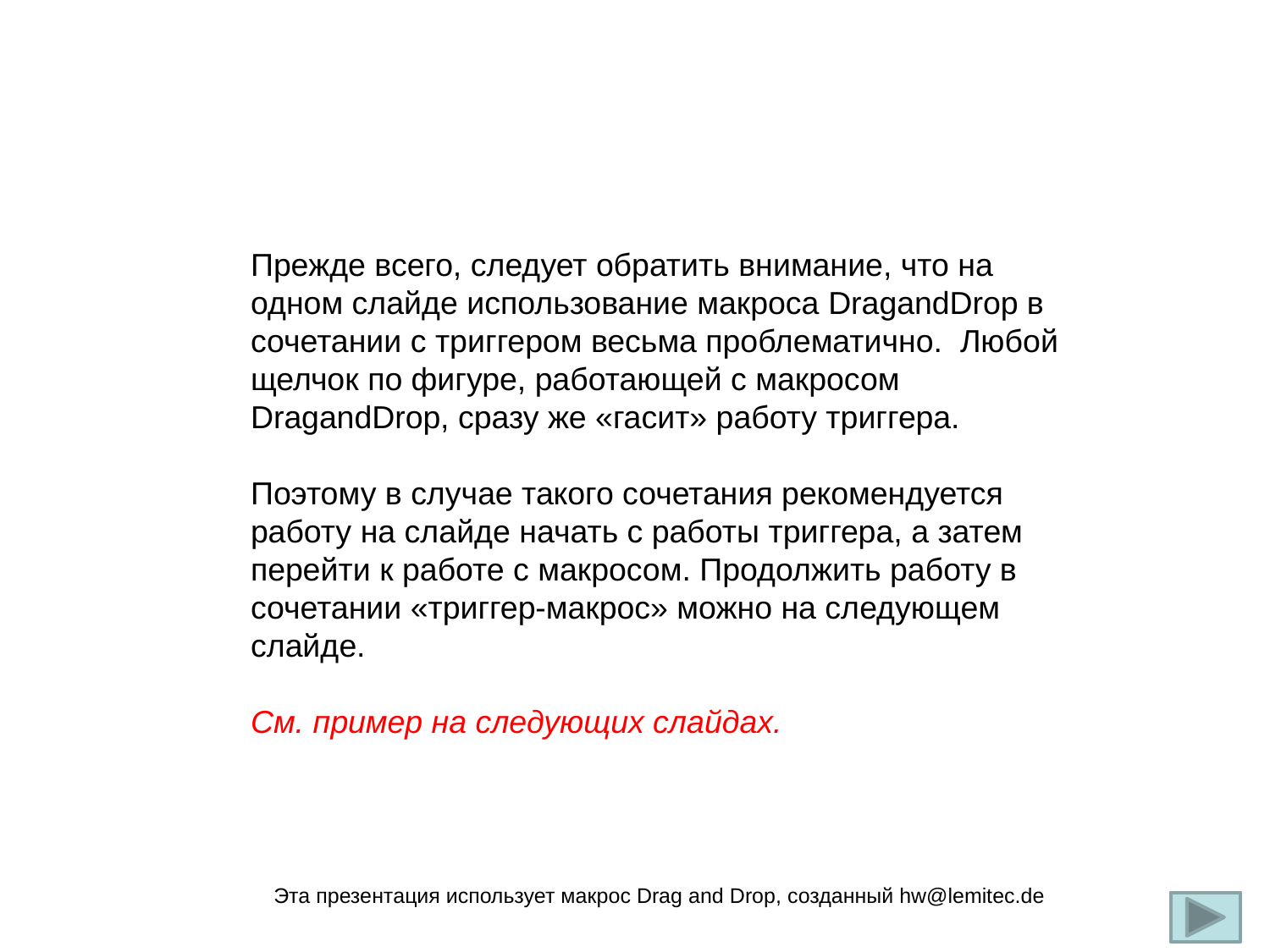

Прежде всего, следует обратить внимание, что на одном слайде использование макроса DragandDrop в сочетании с триггером весьма проблематично.  Любой щелчок по фигуре, работающей с макросом DragandDrop, сразу же «гасит» работу триггера.

Поэтому в случае такого сочетания рекомендуется работу на слайде начать с работы триггера, а затем перейти к работе с макросом. Продолжить работу в сочетании «триггер-макрос» можно на следующем слайде.

См. пример на следующих слайдах.
Эта презентация использует макрос Drag and Drop, созданный hw@lemitec.de